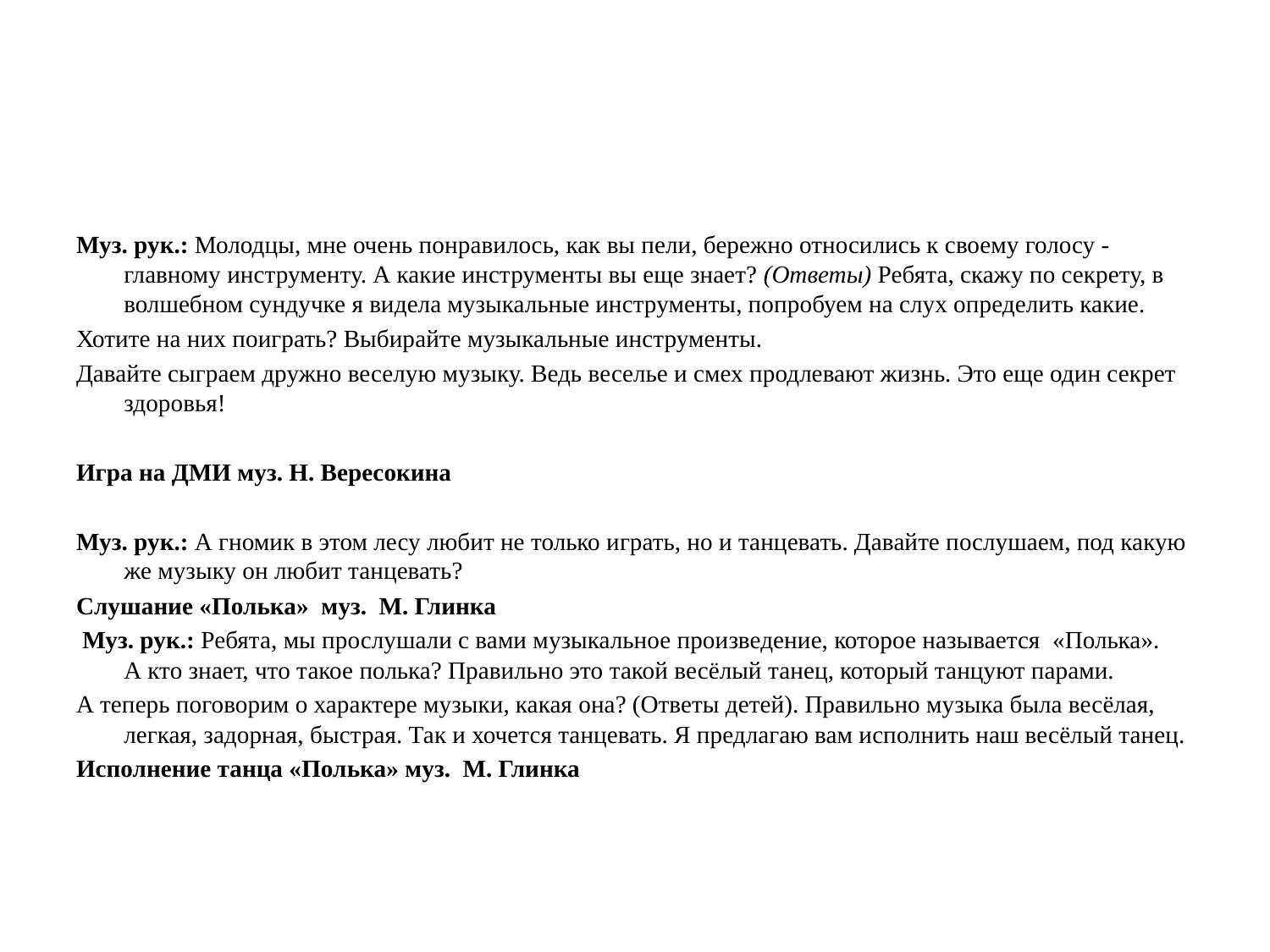

#
Муз. рук.: Молодцы, мне очень понравилось, как вы пели, бережно относились к своему голосу - главному инструменту. А какие инструменты вы еще знает? (Ответы) Ребята, скажу по секрету, в волшебном сундучке я видела музыкальные инструменты, попробуем на слух определить какие.
Хотите на них поиграть? Выбирайте музыкальные инструменты.
Давайте сыграем дружно веселую музыку. Ведь веселье и смех продлевают жизнь. Это еще один секрет здоровья!

Игра на ДМИ муз. Н. Вересокина

Муз. рук.: А гномик в этом лесу любит не только играть, но и танцевать. Давайте послушаем, под какую же музыку он любит танцевать?
Слушание «Полька»  муз.  М. Глинка
 Муз. рук.: Ребята, мы прослушали с вами музыкальное произведение, которое называется  «Полька».    А кто знает, что такое полька? Правильно это такой весёлый танец, который танцуют парами.
А теперь поговорим о характере музыки, какая она? (Ответы детей). Правильно музыка была весёлая, легкая, задорная, быстрая. Так и хочется танцевать. Я предлагаю вам исполнить наш весёлый танец.
Исполнение танца «Полька» муз.  М. Глинка